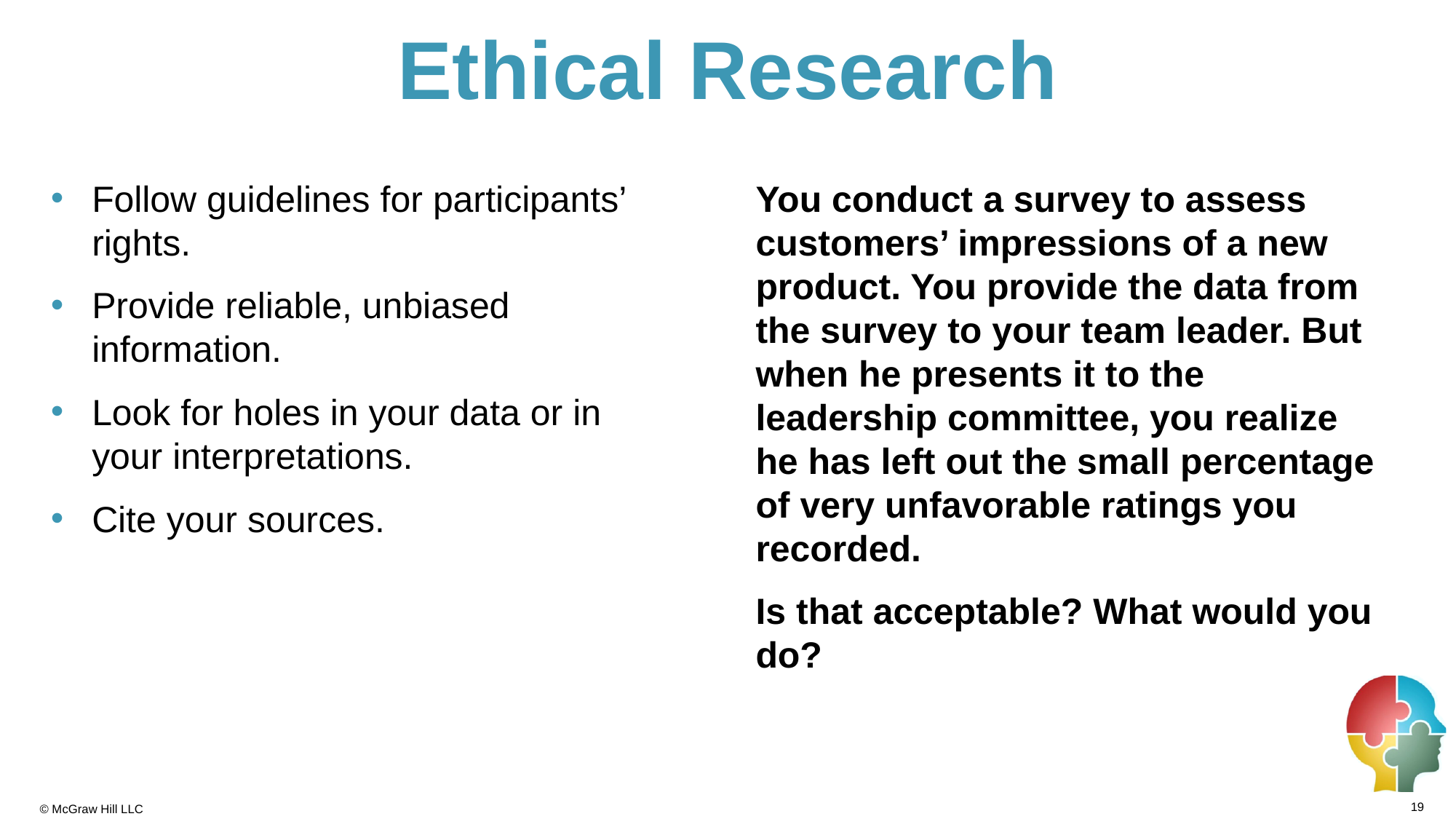

# Ethical Research
Follow guidelines for participants’ rights.
Provide reliable, unbiased information.
Look for holes in your data or in your interpretations.
Cite your sources.
You conduct a survey to assess customers’ impressions of a new product. You provide the data from the survey to your team leader. But when he presents it to the leadership committee, you realize he has left out the small percentage of very unfavorable ratings you recorded.
Is that acceptable? What would you do?
19